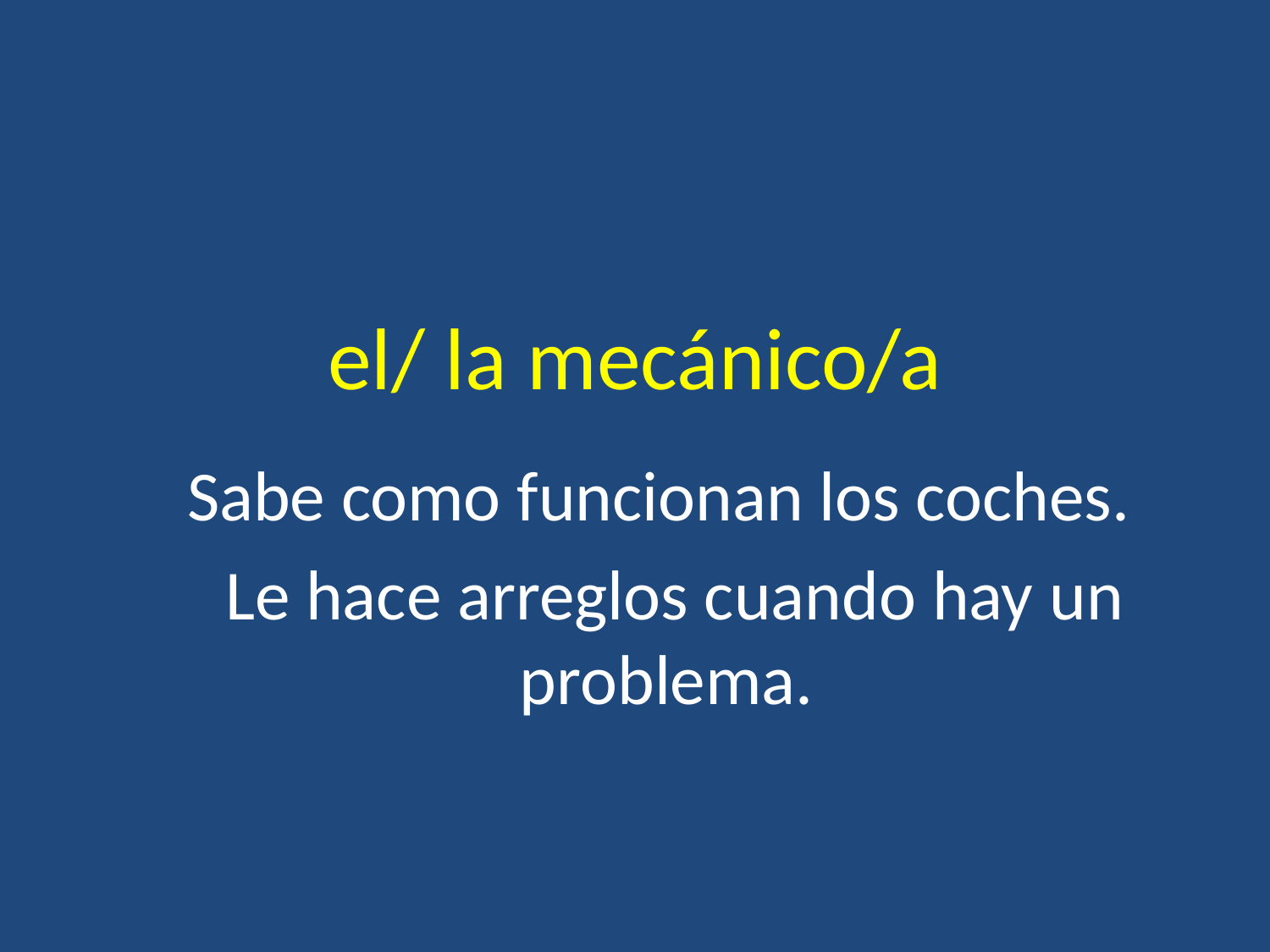

# el/ la mecánico/a
Sabe como funcionan los coches.
 Le hace arreglos cuando hay un problema.